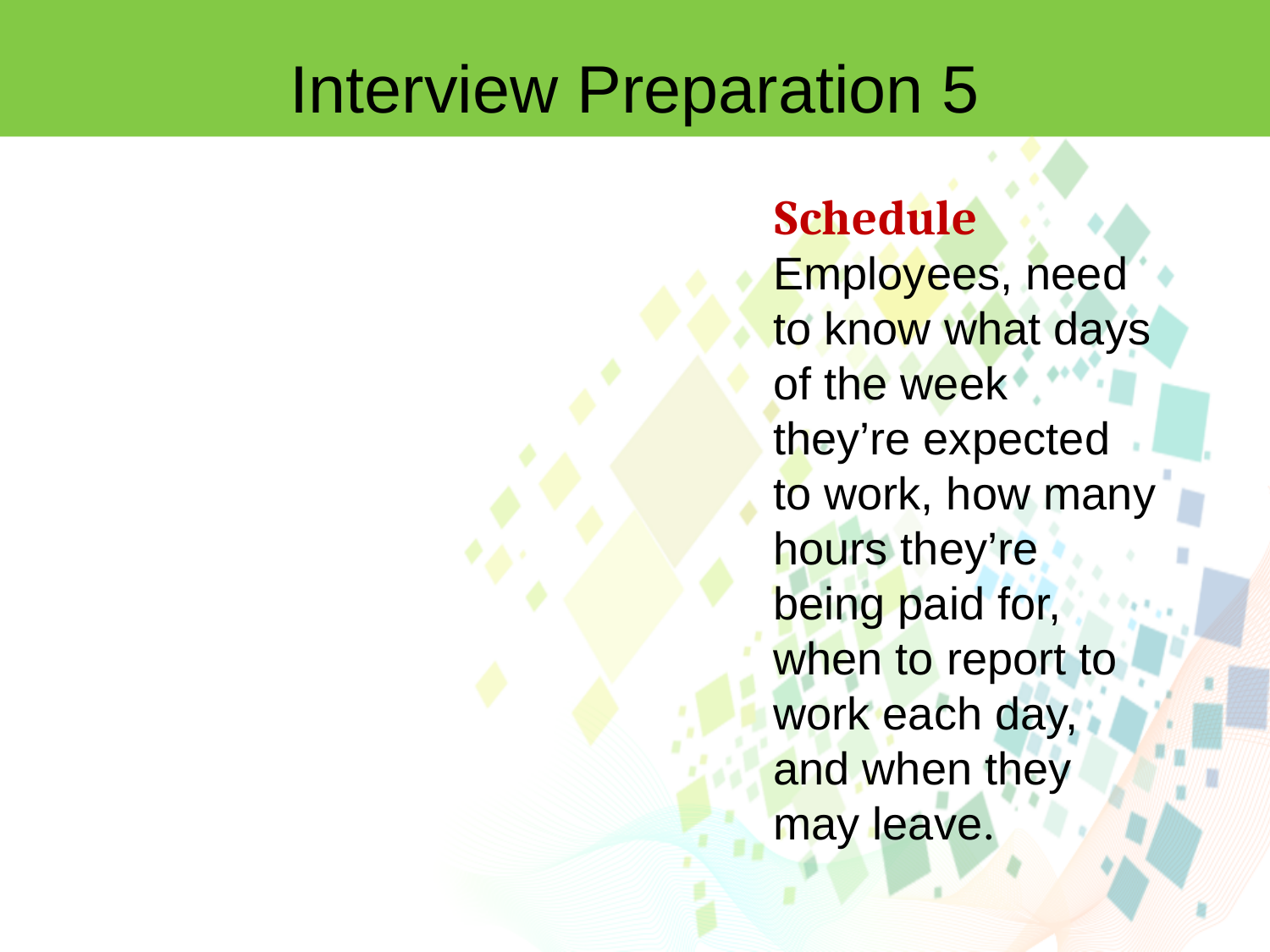

Interview Preparation 5
Schedule
Employees, need to know what days of the week
they’re expected to work, how many hours they’re being paid for, when to report to
work each day, and when they may leave.